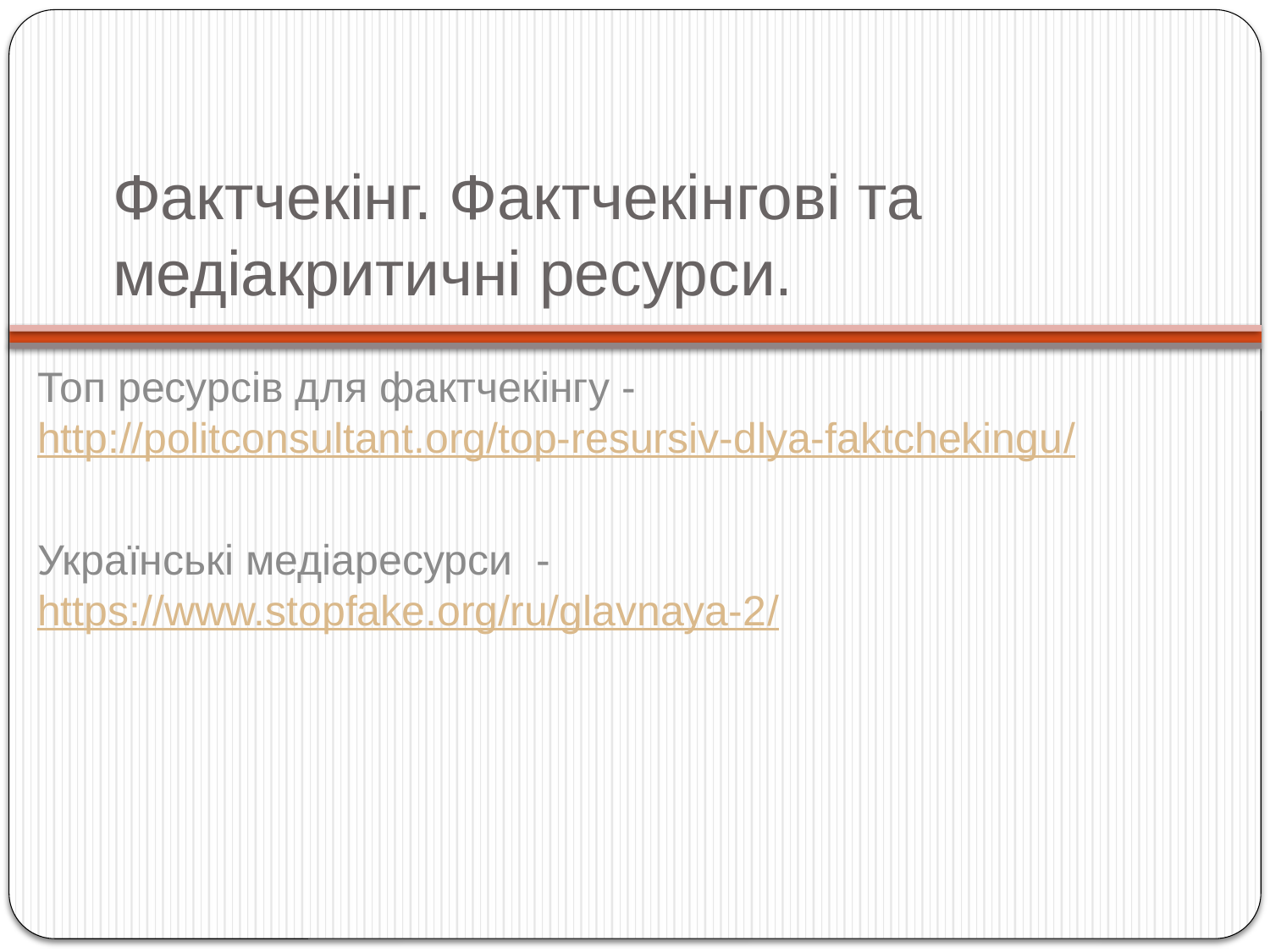

# Фактчекінг. Фактчекінгові та медіакритичні ресурси.
Топ ресурсів для фактчекінгу - http://politconsultant.org/top-resursiv-dlya-faktchekingu/

Українські медіаресурси  - https://www.stopfake.org/ru/glavnaya-2/